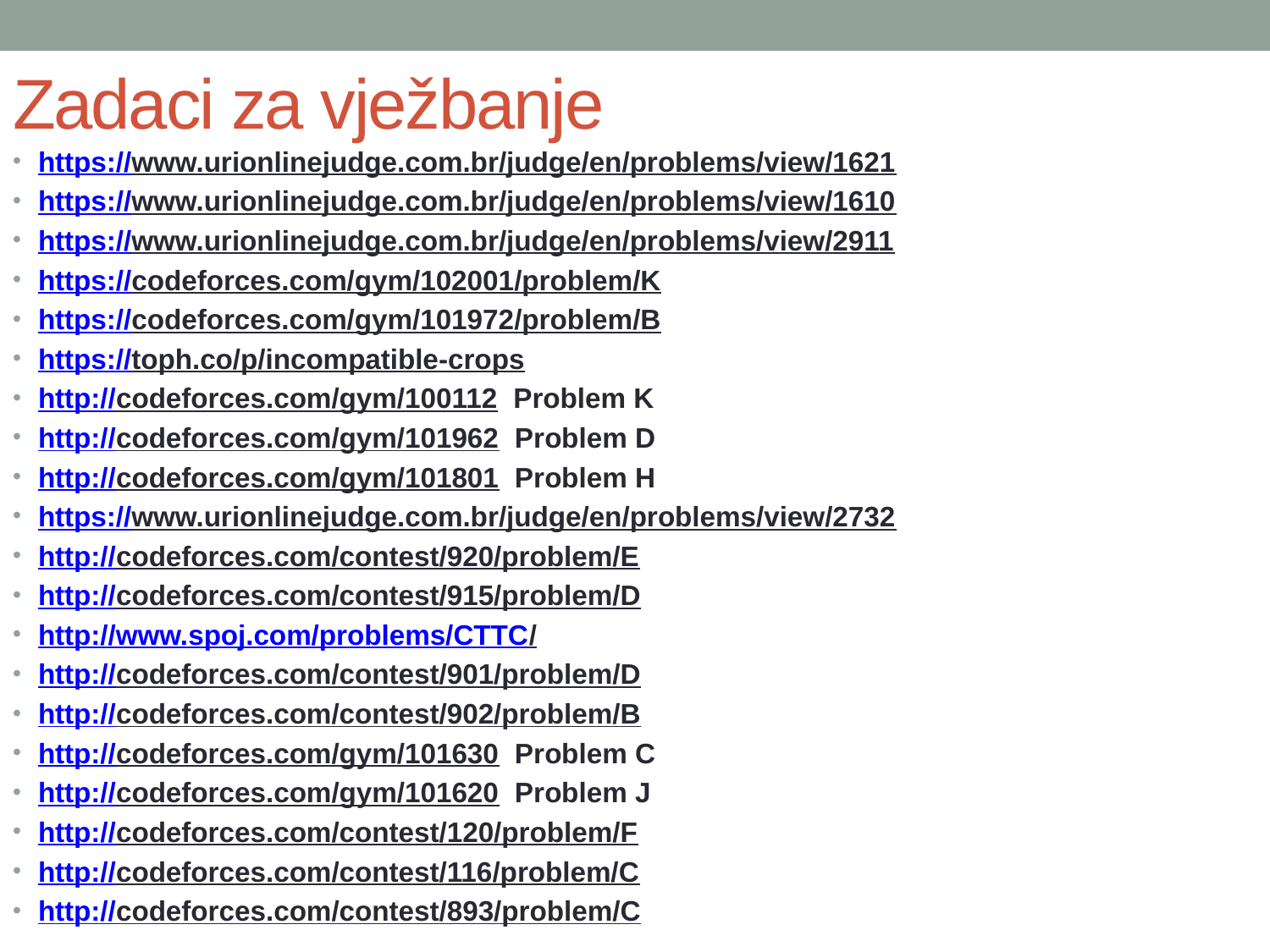

# Zadaci za vježbanje
https://www.urionlinejudge.com.br/judge/en/problems/view/1621
https://www.urionlinejudge.com.br/judge/en/problems/view/1610
https://www.urionlinejudge.com.br/judge/en/problems/view/2911
https://codeforces.com/gym/102001/problem/K
https://codeforces.com/gym/101972/problem/B
https://toph.co/p/incompatible-crops
http://codeforces.com/gym/100112  Problem K
http://codeforces.com/gym/101962  Problem D
http://codeforces.com/gym/101801  Problem H
https://www.urionlinejudge.com.br/judge/en/problems/view/2732
http://codeforces.com/contest/920/problem/E
http://codeforces.com/contest/915/problem/D
http://www.spoj.com/problems/CTTC/
http://codeforces.com/contest/901/problem/D
http://codeforces.com/contest/902/problem/B
http://codeforces.com/gym/101630  Problem C
http://codeforces.com/gym/101620  Problem J
http://codeforces.com/contest/120/problem/F
http://codeforces.com/contest/116/problem/C
http://codeforces.com/contest/893/problem/C